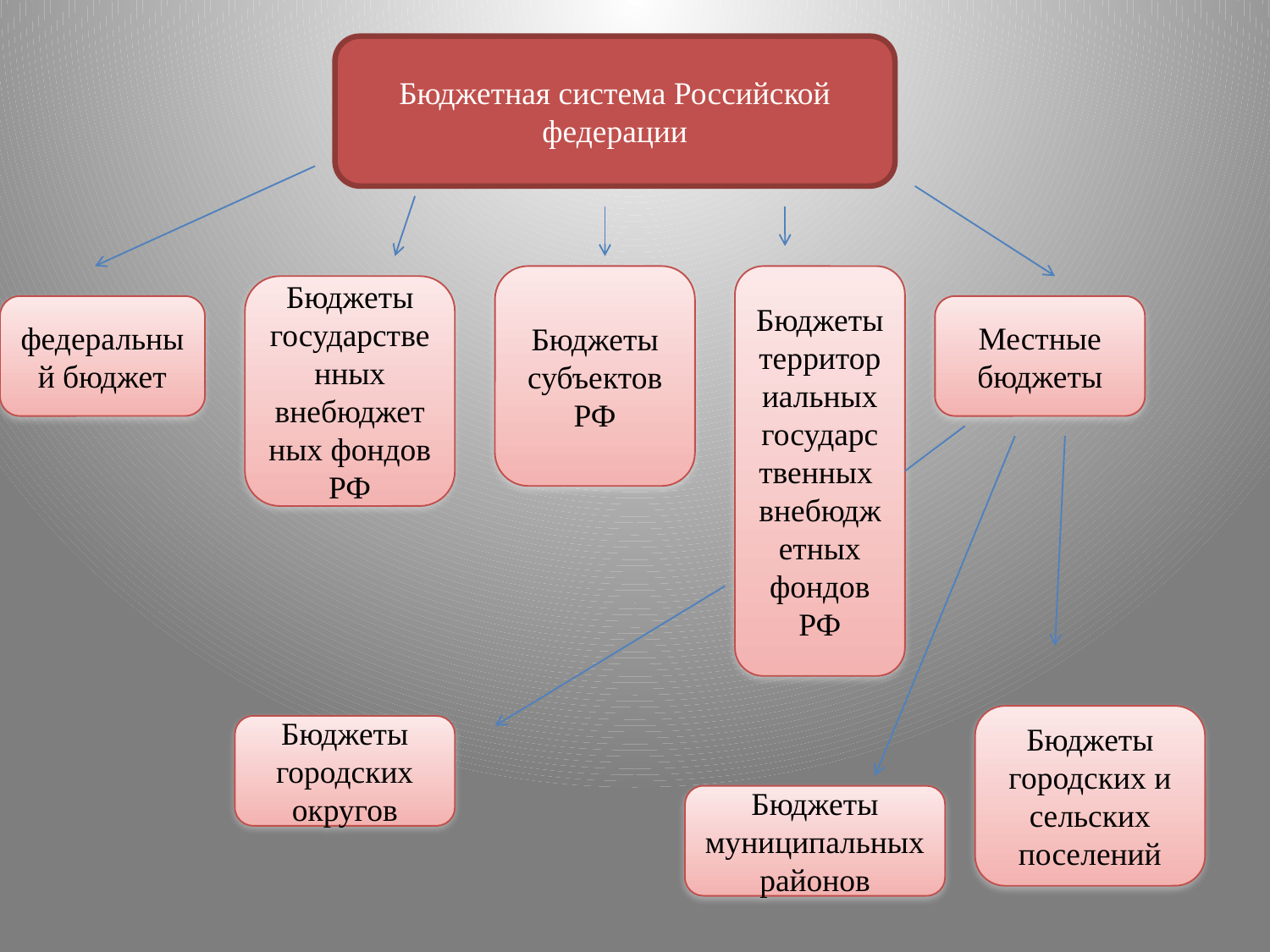

Бюджетная система Российской федерации
Бюджеты субъектов РФ
Бюджеты территориальных государственных  внебюджетных фондов РФ
Бюджеты государственных внебюджетных фондов РФ
федеральный бюджет
Местные бюджеты
Бюджеты городских и сельских поселений
Бюджеты городских округов
Бюджеты муниципальных районов